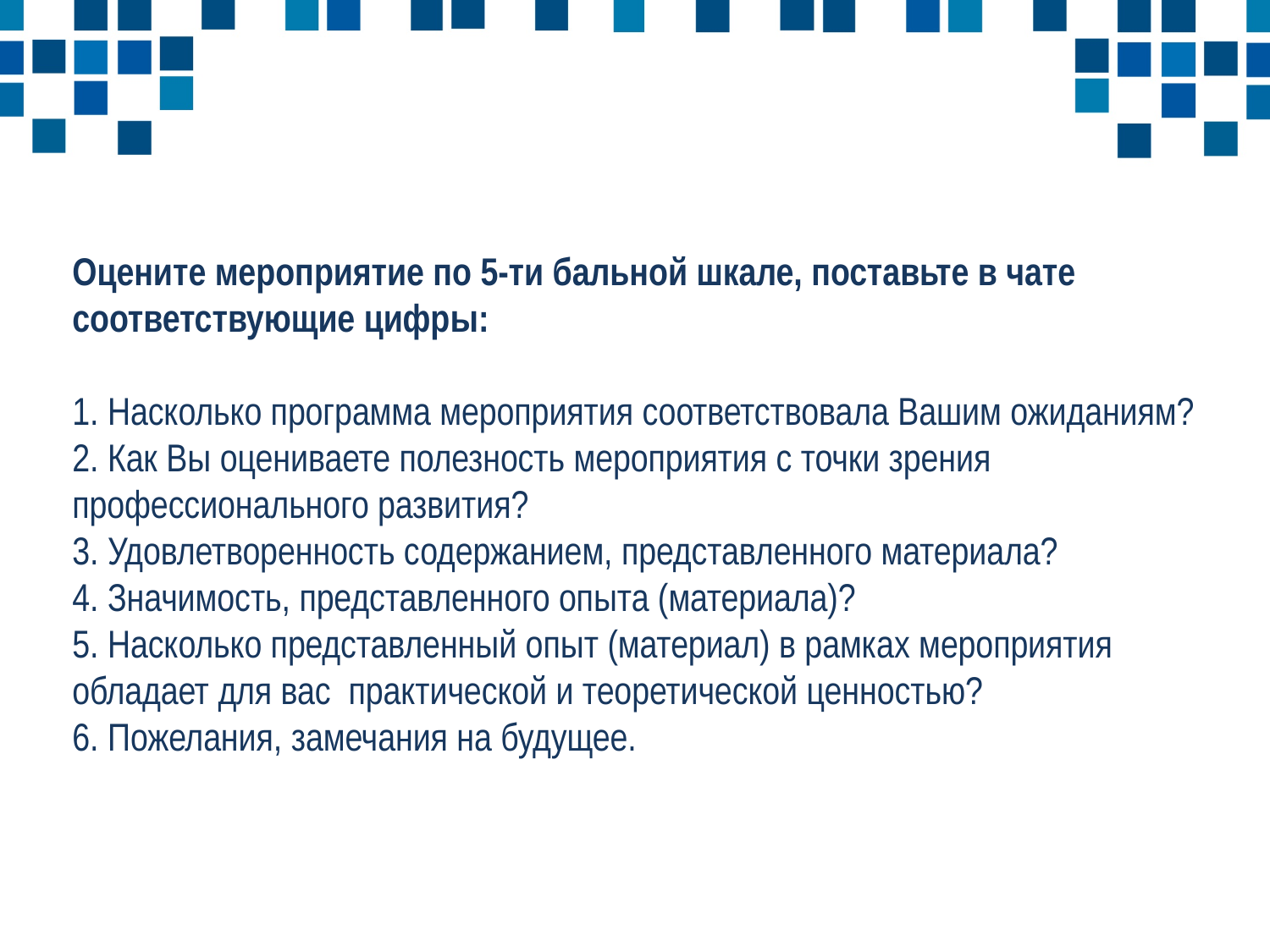

Оцените мероприятие по 5-ти бальной шкале, поставьте в чате соответствующие цифры:

1. Насколько программа мероприятия соответствовала Вашим ожиданиям?
2. Как Вы оцениваете полезность мероприятия с точки зрения профессионального развития?
3. Удовлетворенность содержанием, представленного материала?
4. Значимость, представленного опыта (материала)?
5. Насколько представленный опыт (материал) в рамках мероприятия обладает для вас  практической и теоретической ценностью?
6. Пожелания, замечания на будущее.